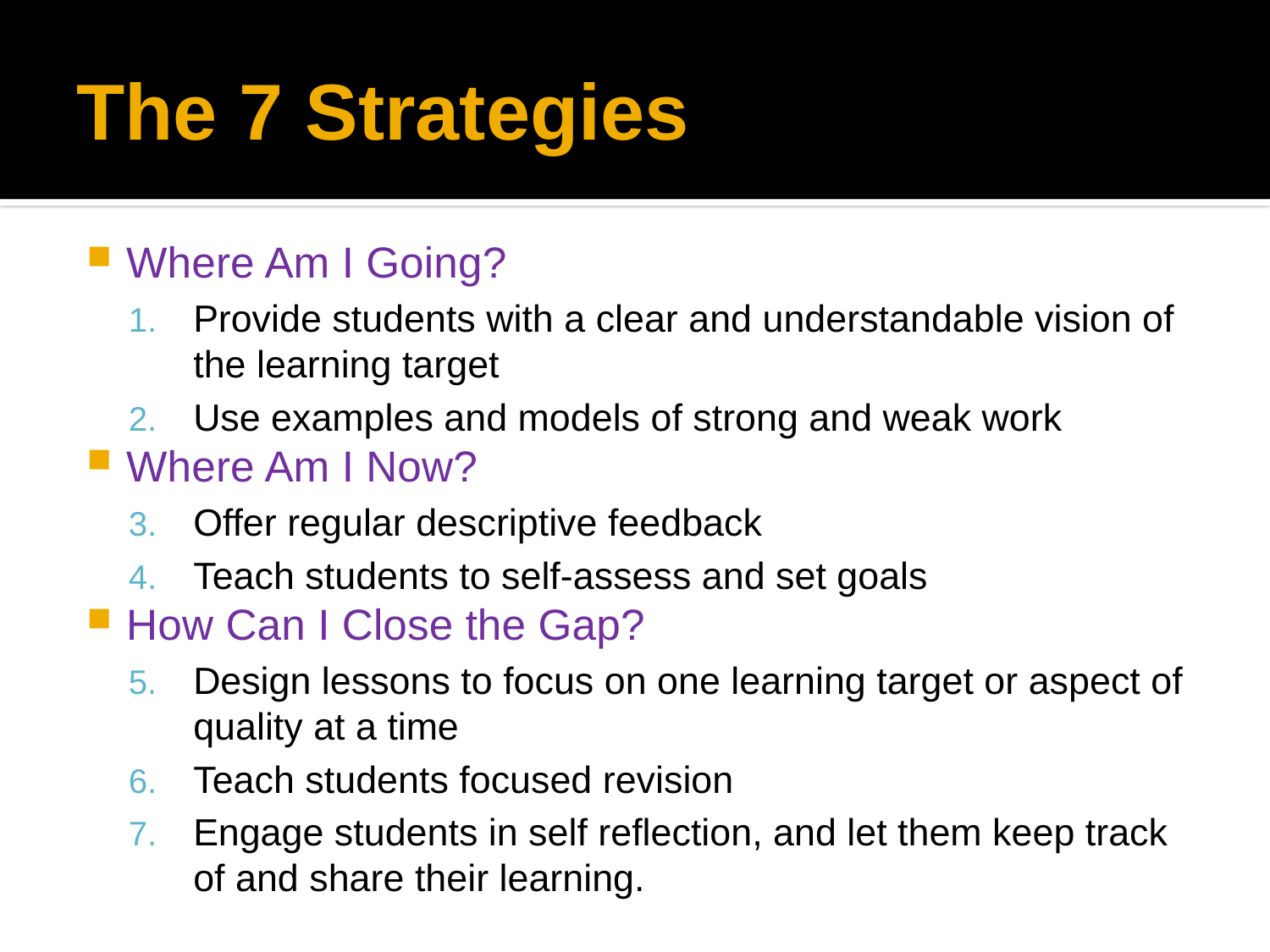

# The 7 Strategies
Where Am I Going?
Provide students with a clear and understandable vision of the learning target
Use examples and models of strong and weak work
Where Am I Now?
Offer regular descriptive feedback
Teach students to self-assess and set goals
How Can I Close the Gap?
Design lessons to focus on one learning target or aspect of quality at a time
Teach students focused revision
Engage students in self reflection, and let them keep track of and share their learning.